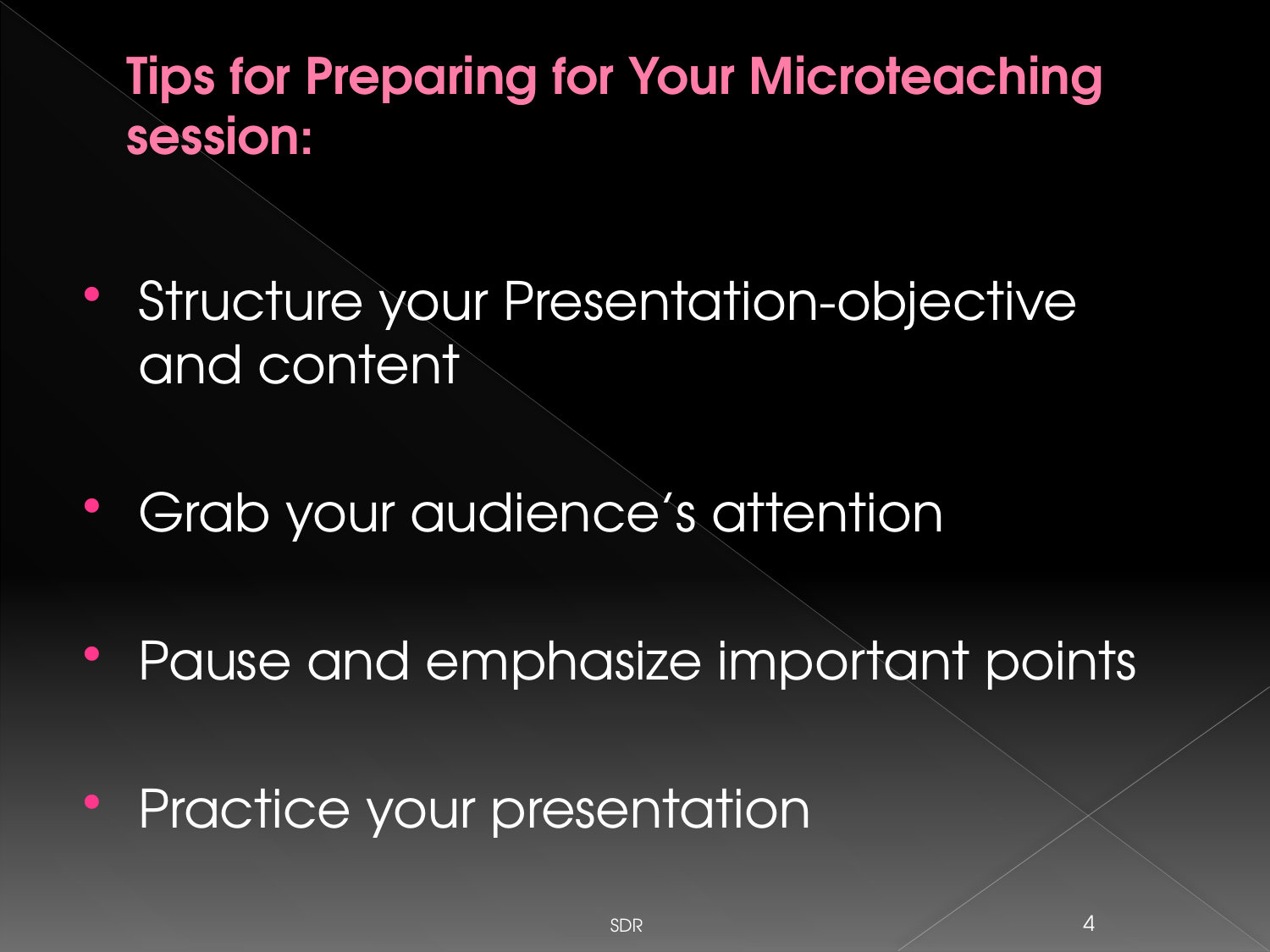

# Tips for Preparing for Your Microteaching session:
Structure your Presentation-objective and content

Grab your audience’s attention

Pause and emphasize important points

Practice your presentation
SDR
4